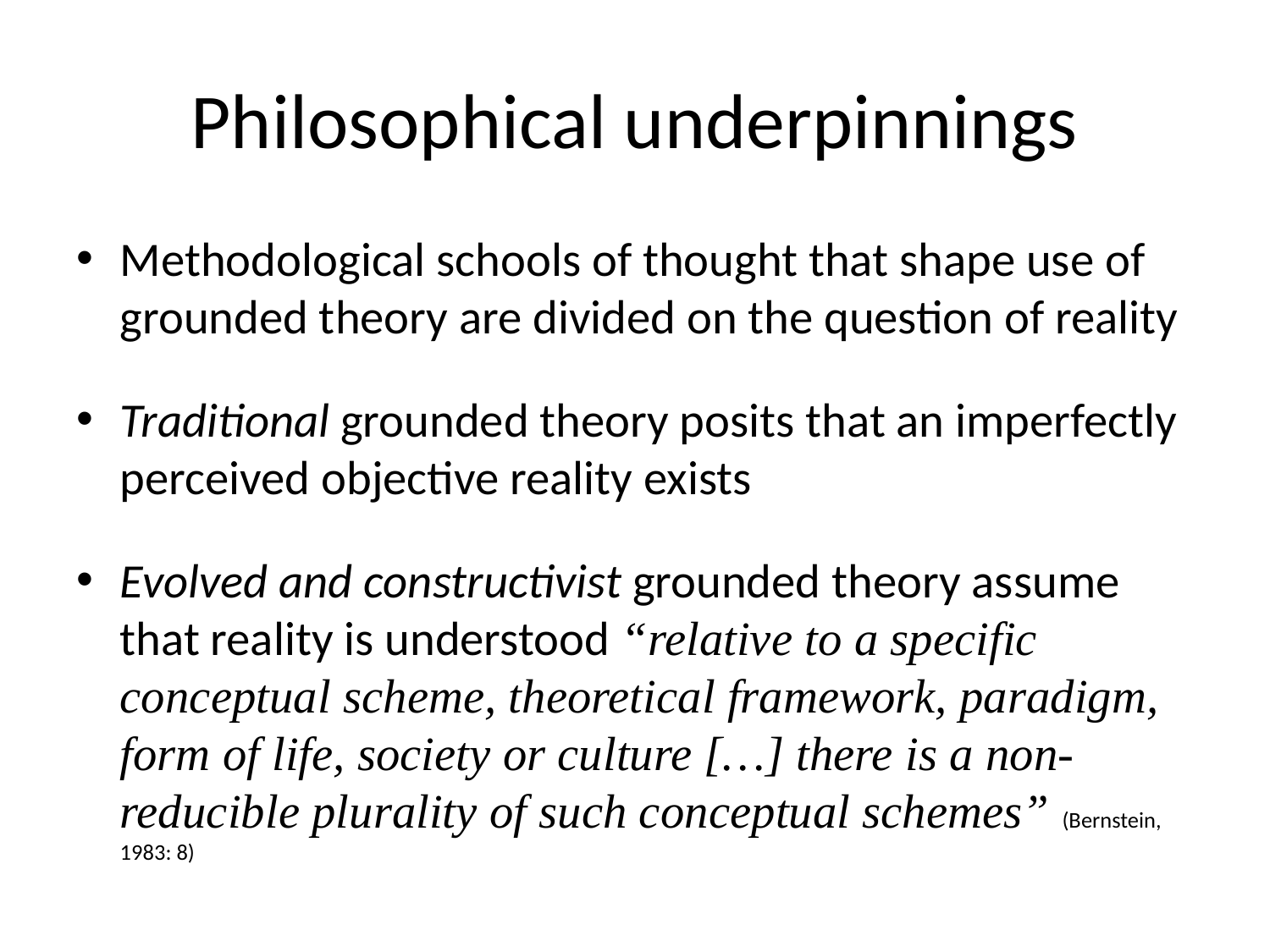

# Philosophical underpinnings
Methodological schools of thought that shape use of grounded theory are divided on the question of reality
Traditional grounded theory posits that an imperfectly perceived objective reality exists
Evolved and constructivist grounded theory assume that reality is understood “relative to a specific conceptual scheme, theoretical framework, paradigm, form of life, society or culture […] there is a non-reducible plurality of such conceptual schemes” (Bernstein, 1983: 8)